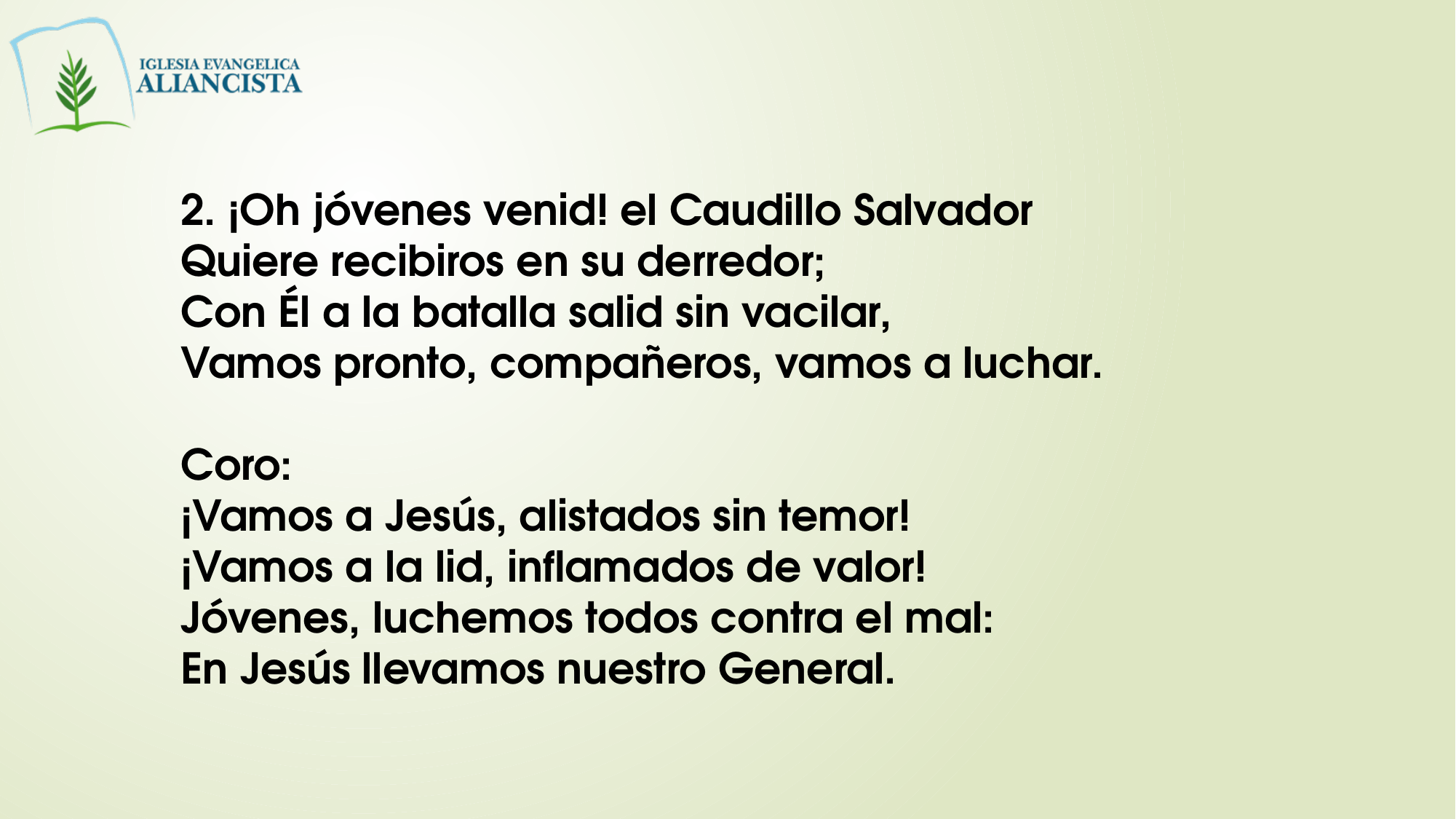

2. ¡Oh jóvenes venid! el Caudillo Salvador
Quiere recibiros en su derredor;
Con Él a la batalla salid sin vacilar,
Vamos pronto, compañeros, vamos a luchar.

Coro:
¡Vamos a Jesús, alistados sin temor!
¡Vamos a la lid, inflamados de valor!
Jóvenes, luchemos todos contra el mal:
En Jesús llevamos nuestro General.